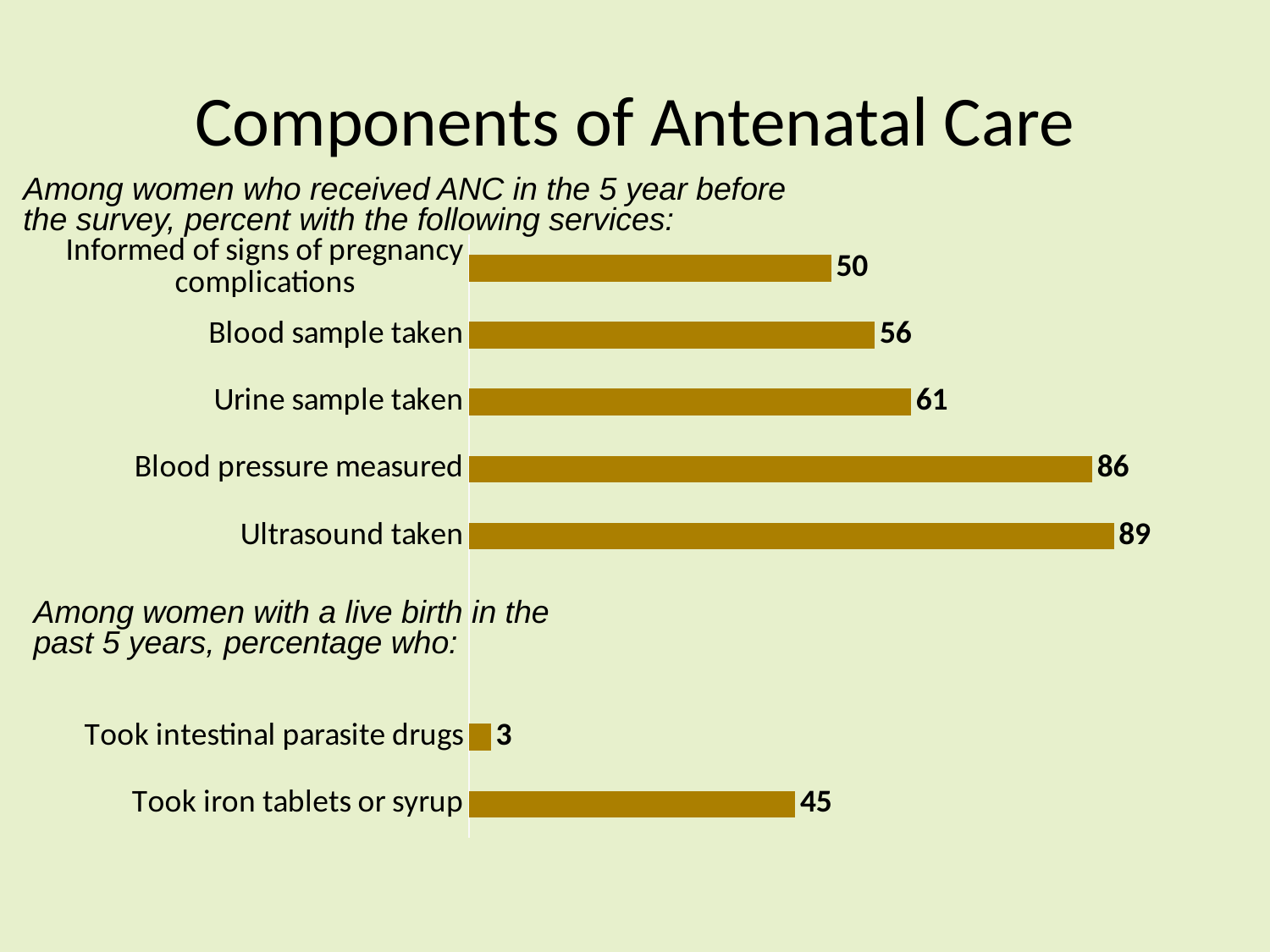

# Components of Antenatal Care
Among women who received ANC in the 5 year before
the survey, percent with the following services:

### Chart

| Category | Series 1 |
|---|---|
| Took iron tablets or syrup | 45.0 |
| Took intestinal parasite drugs | 3.0 |
|  | None |
|  | None |
| Ultrasound taken | 89.0 |
| Blood pressure measured | 86.0 |
| Urine sample taken | 61.0 |
| Blood sample taken | 56.0 |
| Informed of signs of pregnancy complications | 50.0 |
Among women with a live birth in the
past 5 years, percentage who: